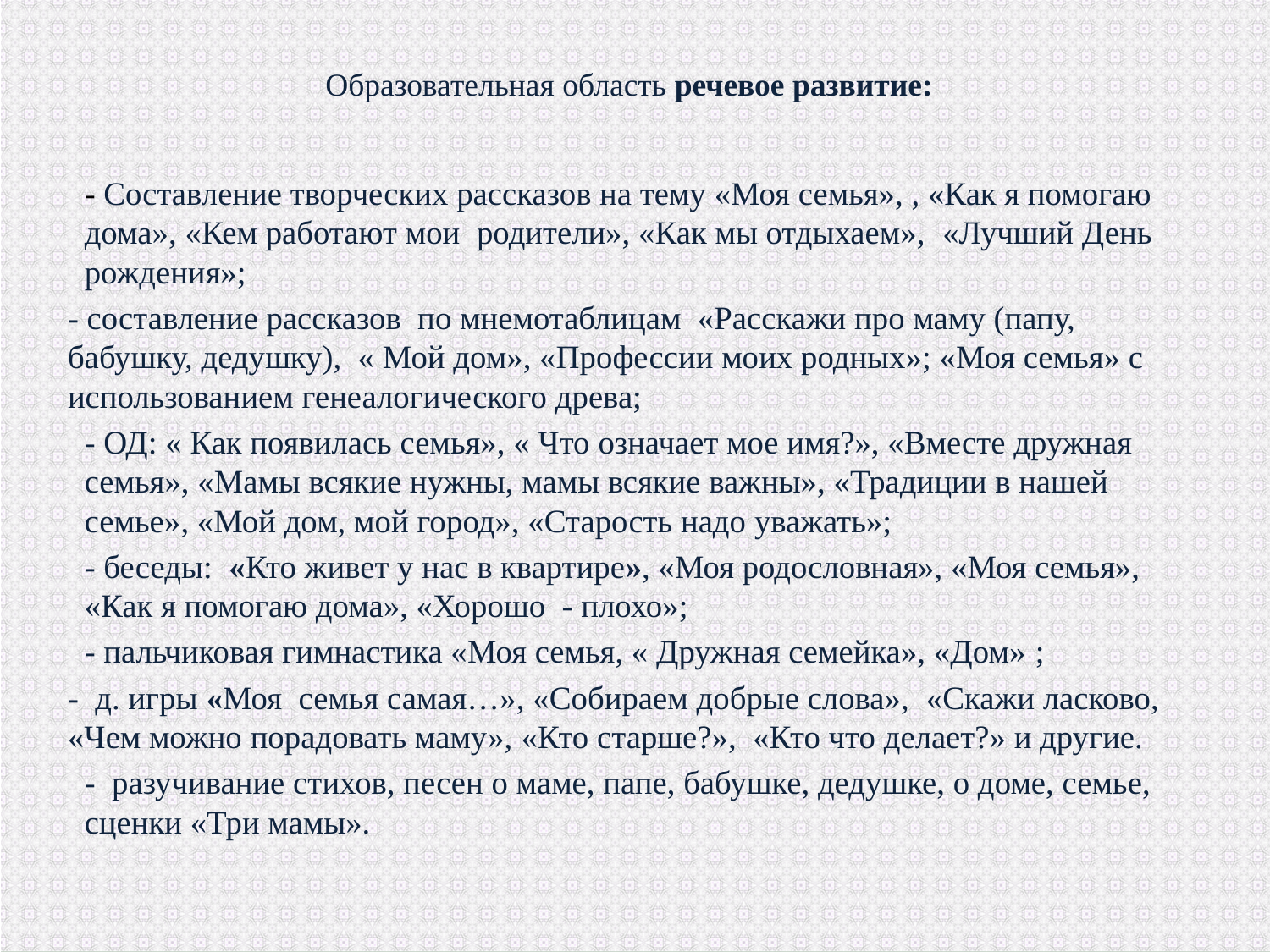

# Образовательная область речевое развитие:
- Составление творческих рассказов на тему «Моя семья», , «Как я помогаю дома», «Кем работают мои  родители», «Как мы отдыхаем»,  «Лучший День рождения»;
- составление рассказов  по мнемотаблицам  «Расскажи про маму (папу, бабушку, дедушку),  « Мой дом», «Профессии моих родных»; «Моя семья» с использованием генеалогического древа;
- ОД: « Как появилась семья», « Что означает мое имя?», «Вместе дружная семья», «Мамы всякие нужны, мамы всякие важны», «Традиции в нашей семье», «Мой дом, мой город», «Старость надо уважать»;
- беседы:  «Кто живет у нас в квартире», «Моя родословная», «Моя семья», «Как я помогаю дома», «Хорошо  - плохо»;
- пальчиковая гимнастика «Моя семья, « Дружная семейка», «Дом» ;
-  д. игры «Моя  семья самая…», «Собираем добрые слова»,  «Скажи ласково, «Чем можно порадовать маму», «Кто старше?»,  «Кто что делает?» и другие.
-  разучивание стихов, песен о маме, папе, бабушке, дедушке, о доме, семье,  сценки «Три мамы».